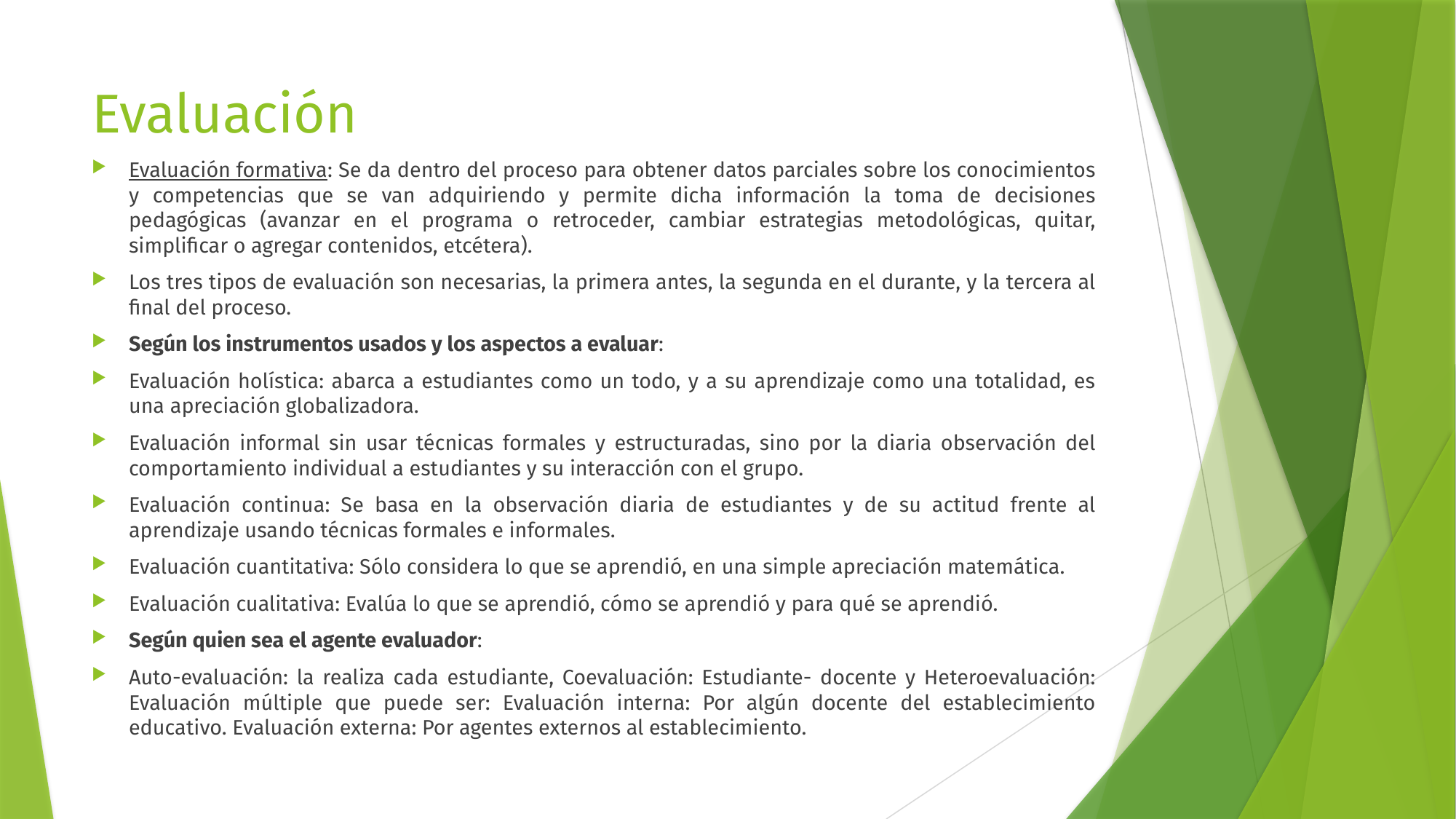

# Evaluación
Evaluación formativa: Se da dentro del proceso para obtener datos parciales sobre los conocimientos y competencias que se van adquiriendo y permite dicha información la toma de decisiones pedagógicas (avanzar en el programa o retroceder, cambiar estrategias metodológicas, quitar, simplificar o agregar contenidos, etcétera).
Los tres tipos de evaluación son necesarias, la primera antes, la segunda en el durante, y la tercera al final del proceso.
Según los instrumentos usados y los aspectos a evaluar:
Evaluación holística: abarca a estudiantes como un todo, y a su aprendizaje como una totalidad, es una apreciación globalizadora.
Evaluación informal sin usar técnicas formales y estructuradas, sino por la diaria observación del comportamiento individual a estudiantes y su interacción con el grupo.
Evaluación continua: Se basa en la observación diaria de estudiantes y de su actitud frente al aprendizaje usando técnicas formales e informales.
Evaluación cuantitativa: Sólo considera lo que se aprendió, en una simple apreciación matemática.
Evaluación cualitativa: Evalúa lo que se aprendió, cómo se aprendió y para qué se aprendió.
Según quien sea el agente evaluador:
Auto-evaluación: la realiza cada estudiante, Coevaluación: Estudiante- docente y Heteroevaluación: Evaluación múltiple que puede ser: Evaluación interna: Por algún docente del establecimiento educativo. Evaluación externa: Por agentes externos al establecimiento.